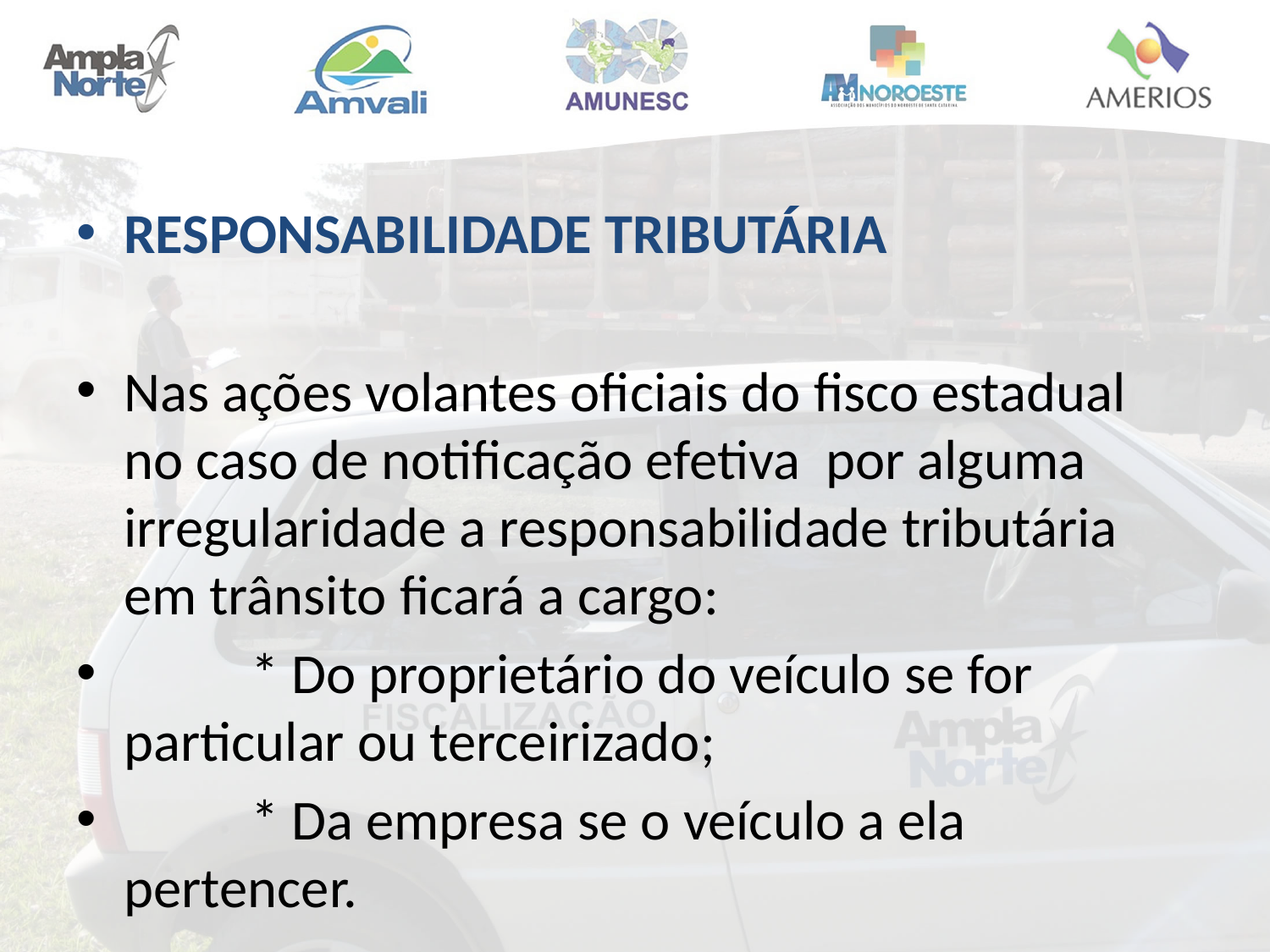

RESPONSABILIDADE TRIBUTÁRIA

Nas ações volantes oficiais do fisco estadual no caso de notificação efetiva  por alguma irregularidade a responsabilidade tributária em trânsito ficará a cargo:
          * Do proprietário do veículo se for particular ou terceirizado;
          * Da empresa se o veículo a ela pertencer.